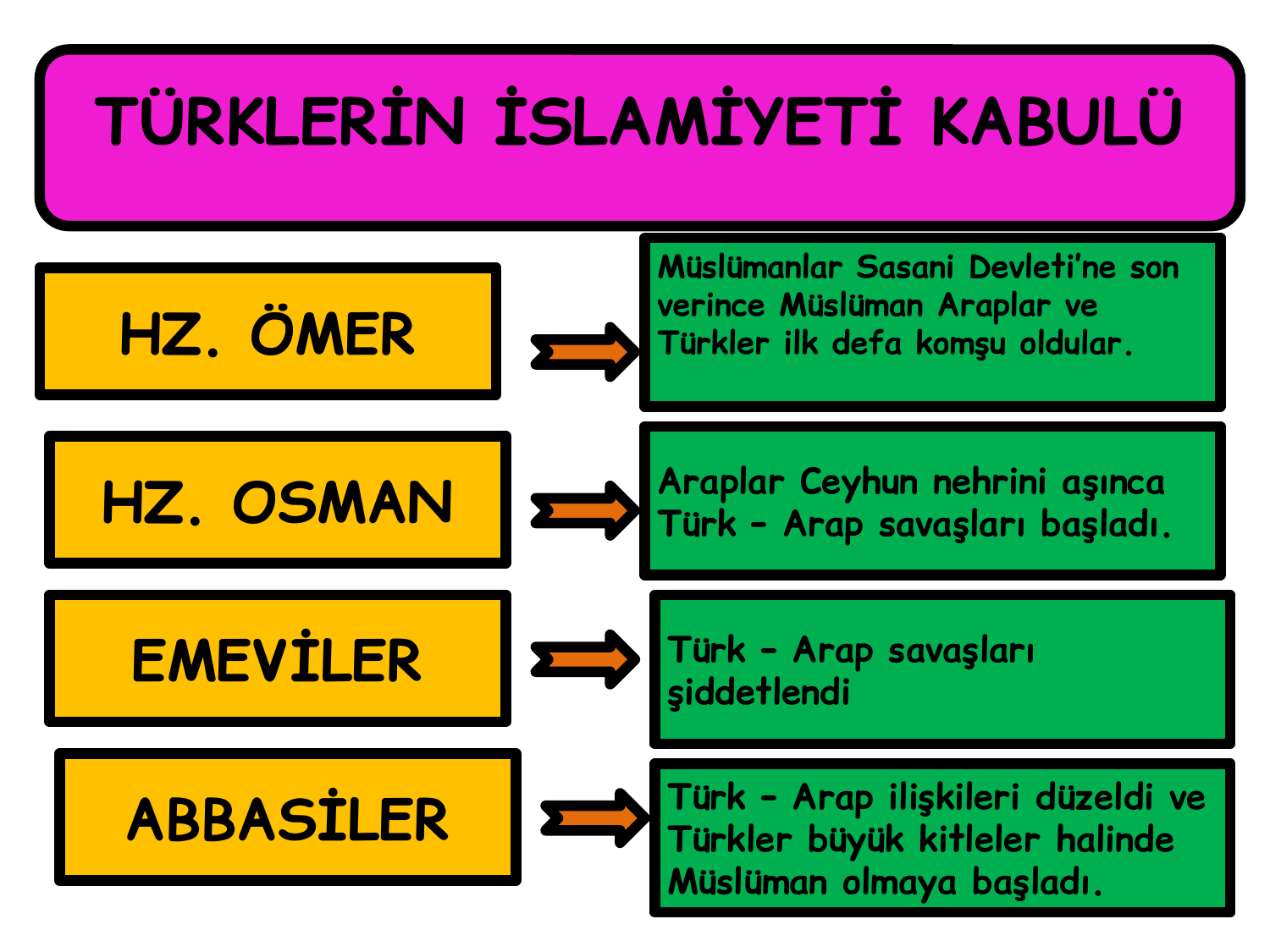

TÜRKLERİN İSLAMİYETİ KABULÜ

Müslümanlar Sasani Devleti’ne son verince Müslüman Araplar ve Türkler ilk defa komşu oldular.

HZ. ÖMER

Araplar Ceyhun nehrini aşınca Türk – Arap savaşları başladı.
HZ. OSMAN

EMEVİLER
Türk – Arap savaşları şiddetlendi

ABBASİLER
Türk – Arap ilişkileri düzeldi ve Türkler büyük kitleler halinde Müslüman olmaya başladı.